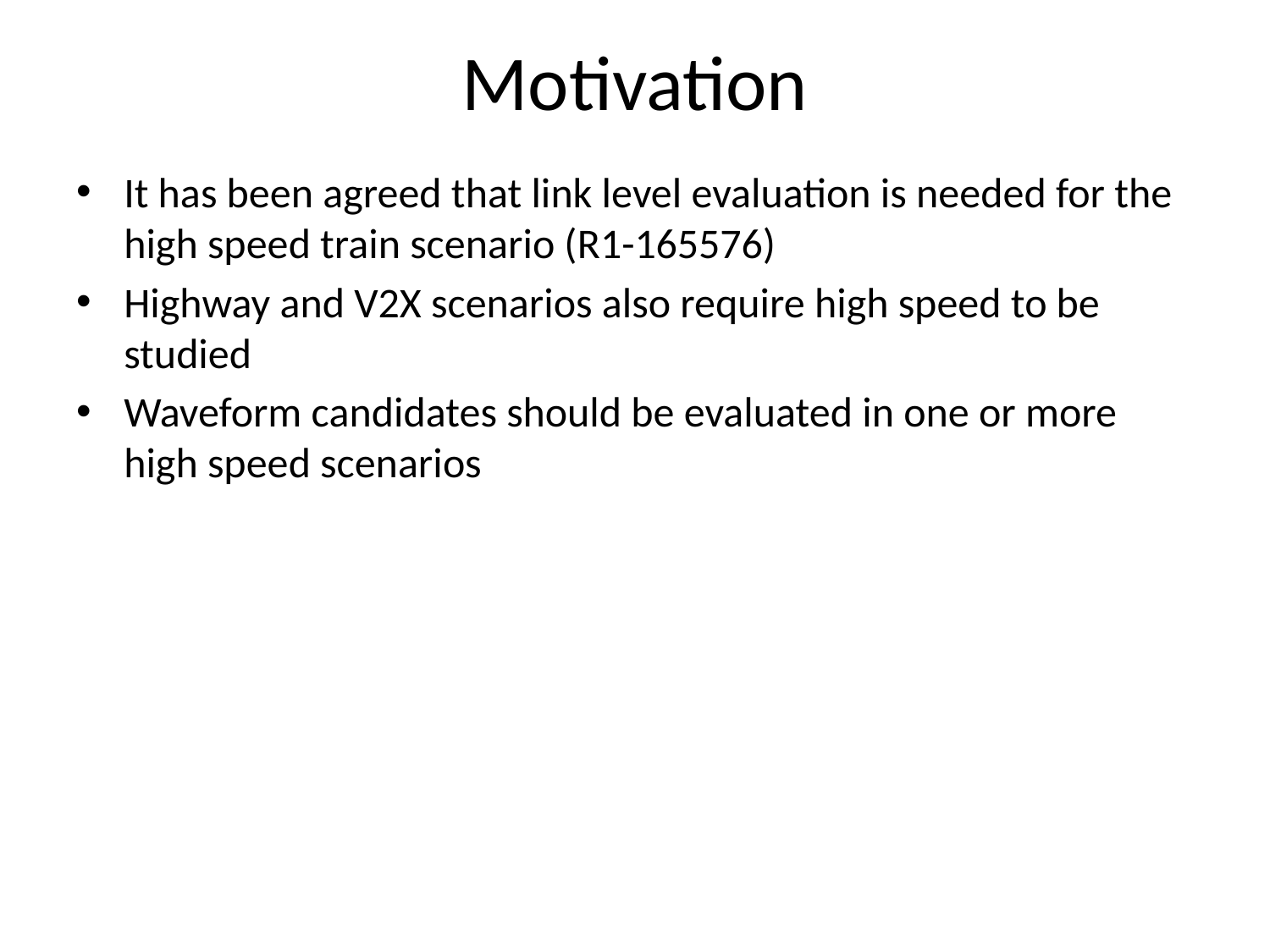

# Motivation
It has been agreed that link level evaluation is needed for the high speed train scenario (R1-165576)
Highway and V2X scenarios also require high speed to be studied
Waveform candidates should be evaluated in one or more high speed scenarios